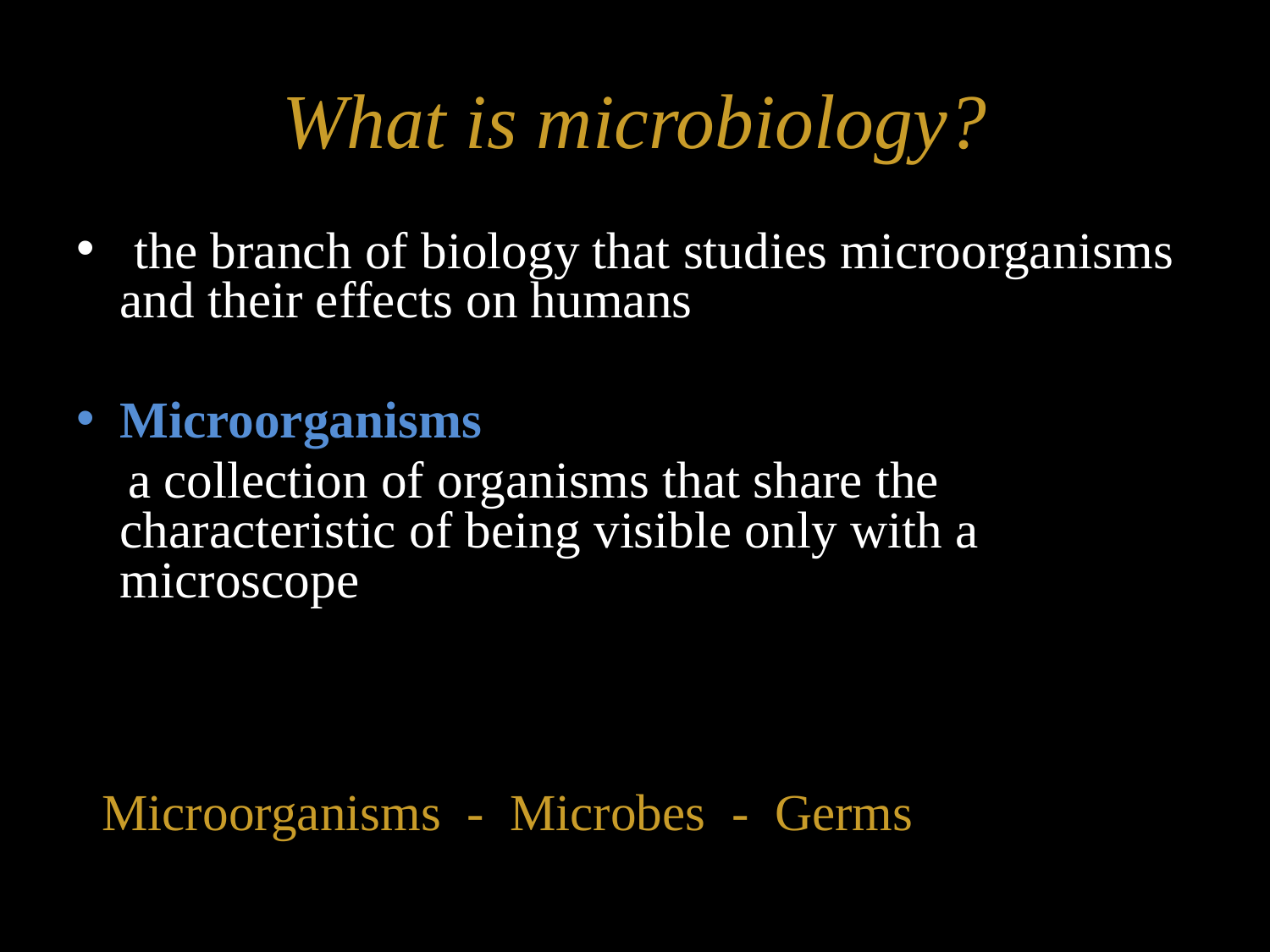

# What is microbiology?
 the branch of biology that studies microorganisms and their effects on humans

Microorganisms
    a collection of organisms that share the characteristic of being visible only with a microscope

  Microorganisms  -  Microbes  -  Germs